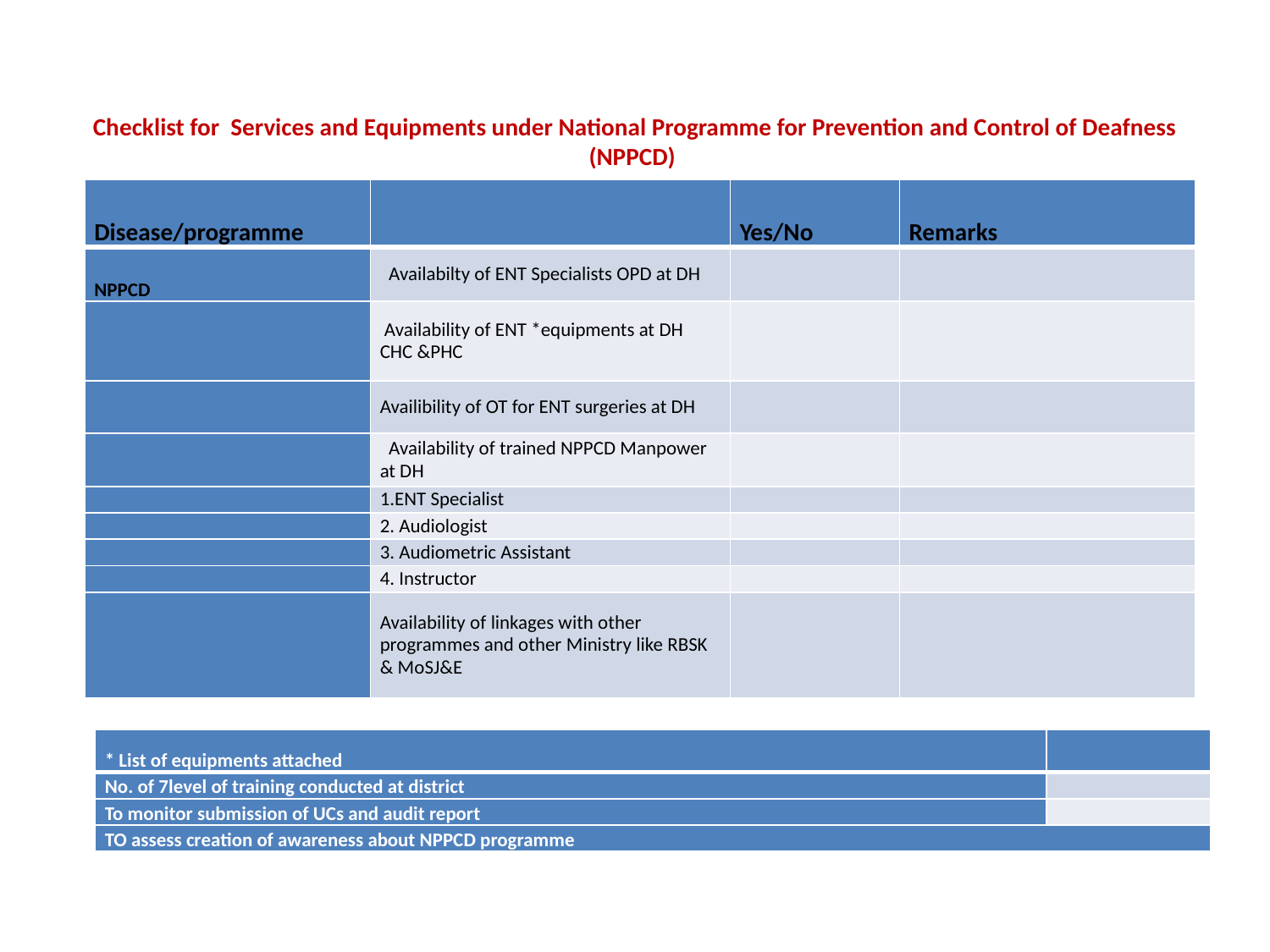

# Checklist for  Services and Equipments under National Programme for Prevention and Control of Deafness (NPPCD)
| Disease/programme |  | Yes/No | Remarks |
| --- | --- | --- | --- |
| NPPCD | Availabilty of ENT Specialists OPD at DH |  |  |
|  | Availability of ENT \*equipments at DH CHC &PHC |  |  |
|  | Availibility of OT for ENT surgeries at DH |  |  |
|  | Availability of trained NPPCD Manpower at DH |  |  |
|  | 1.ENT Specialist |  |  |
|  | 2. Audiologist |  |  |
|  | 3. Audiometric Assistant |  |  |
|  | 4. Instructor |  |  |
|  | Availability of linkages with other programmes and other Ministry like RBSK & MoSJ&E |  |  |
| \* List of equipments attached |  |
| --- | --- |
| No. of 7level of training conducted at district |  |
| To monitor submission of UCs and audit report |  |
| TO assess creation of awareness about NPPCD programme |  |